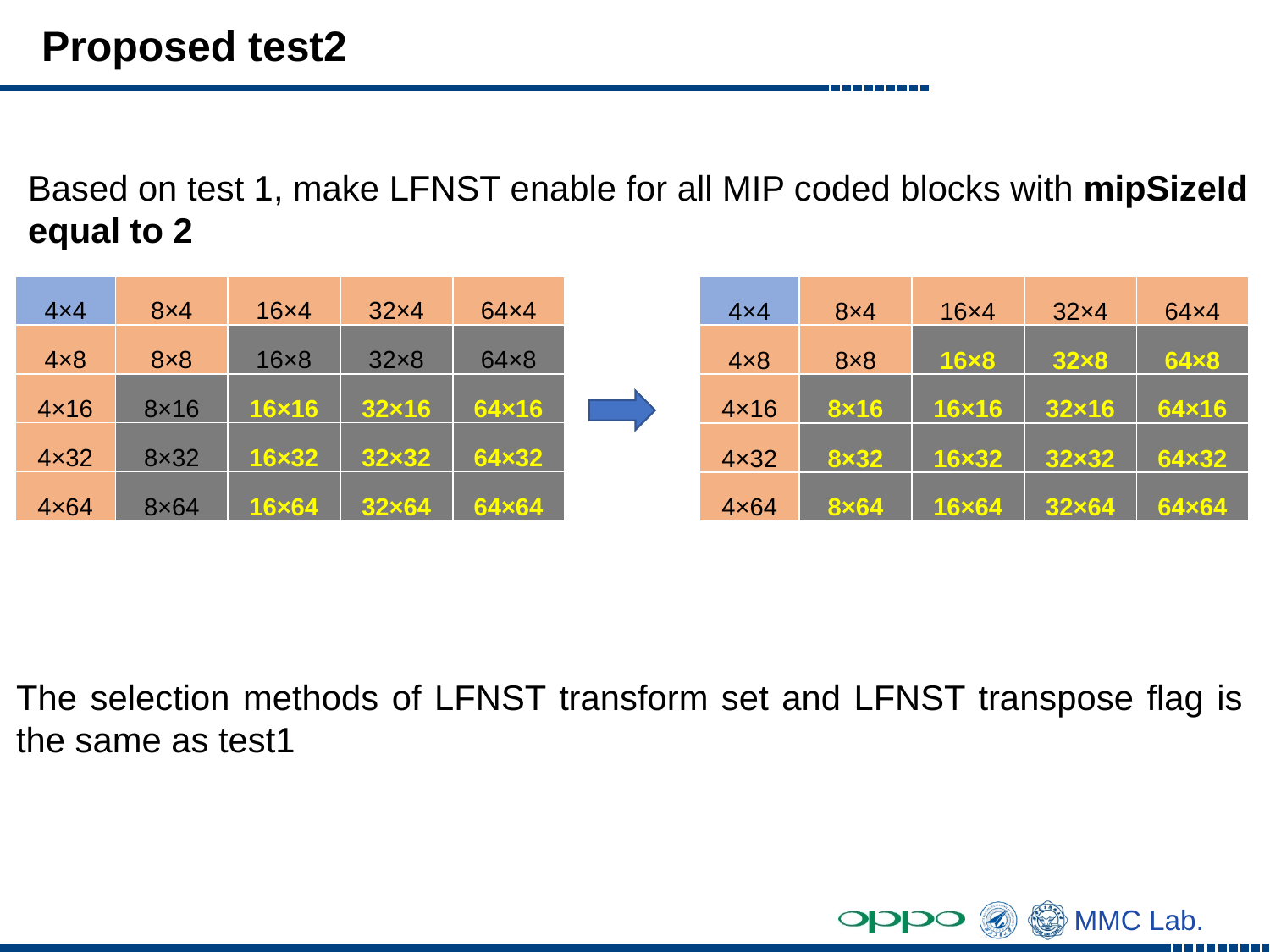

# Proposed test2
Based on test 1, make LFNST enable for all MIP coded blocks with mipSizeId  equal to 2
| 4×4 | 8×4 | 16×4 | 32×4 | 64×4 |
| --- | --- | --- | --- | --- |
| 4×8 | 8×8 | 16×8 | 32×8 | 64×8 |
| 4×16 | 8×16 | 16×16 | 32×16 | 64×16 |
| 4×32 | 8×32 | 16×32 | 32×32 | 64×32 |
| 4×64 | 8×64 | 16×64 | 32×64 | 64×64 |
| 4×4 | 8×4 | 16×4 | 32×4 | 64×4 |
| --- | --- | --- | --- | --- |
| 4×8 | 8×8 | 16×8 | 32×8 | 64×8 |
| 4×16 | 8×16 | 16×16 | 32×16 | 64×16 |
| 4×32 | 8×32 | 16×32 | 32×32 | 64×32 |
| 4×64 | 8×64 | 16×64 | 32×64 | 64×64 |

The selection methods of LFNST transform set and LFNST transpose flag is the same as test1